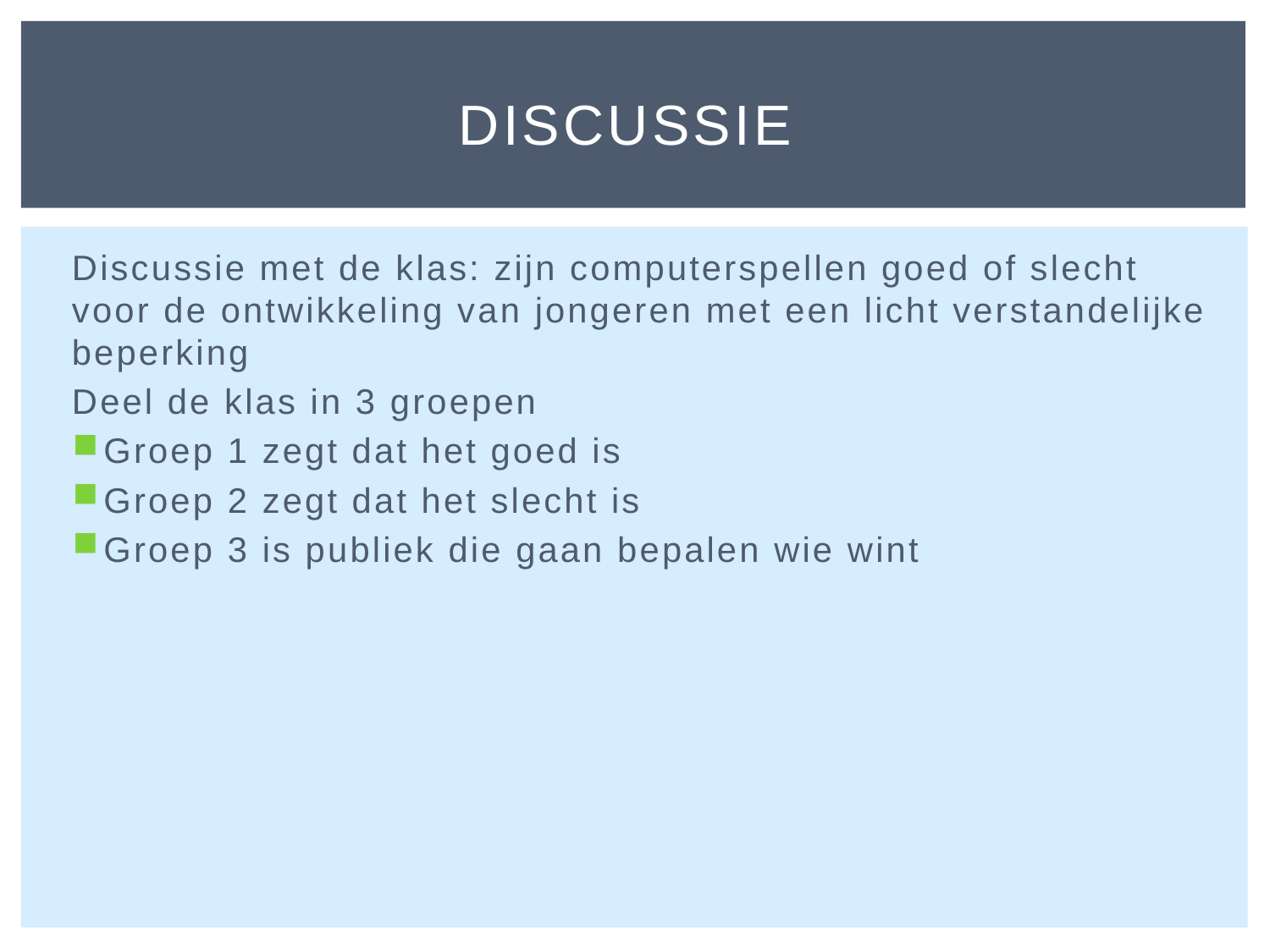

# Discussie
Discussie met de klas: zijn computerspellen goed of slecht voor de ontwikkeling van jongeren met een licht verstandelijke beperking
Deel de klas in 3 groepen
Groep 1 zegt dat het goed is
Groep 2 zegt dat het slecht is
Groep 3 is publiek die gaan bepalen wie wint